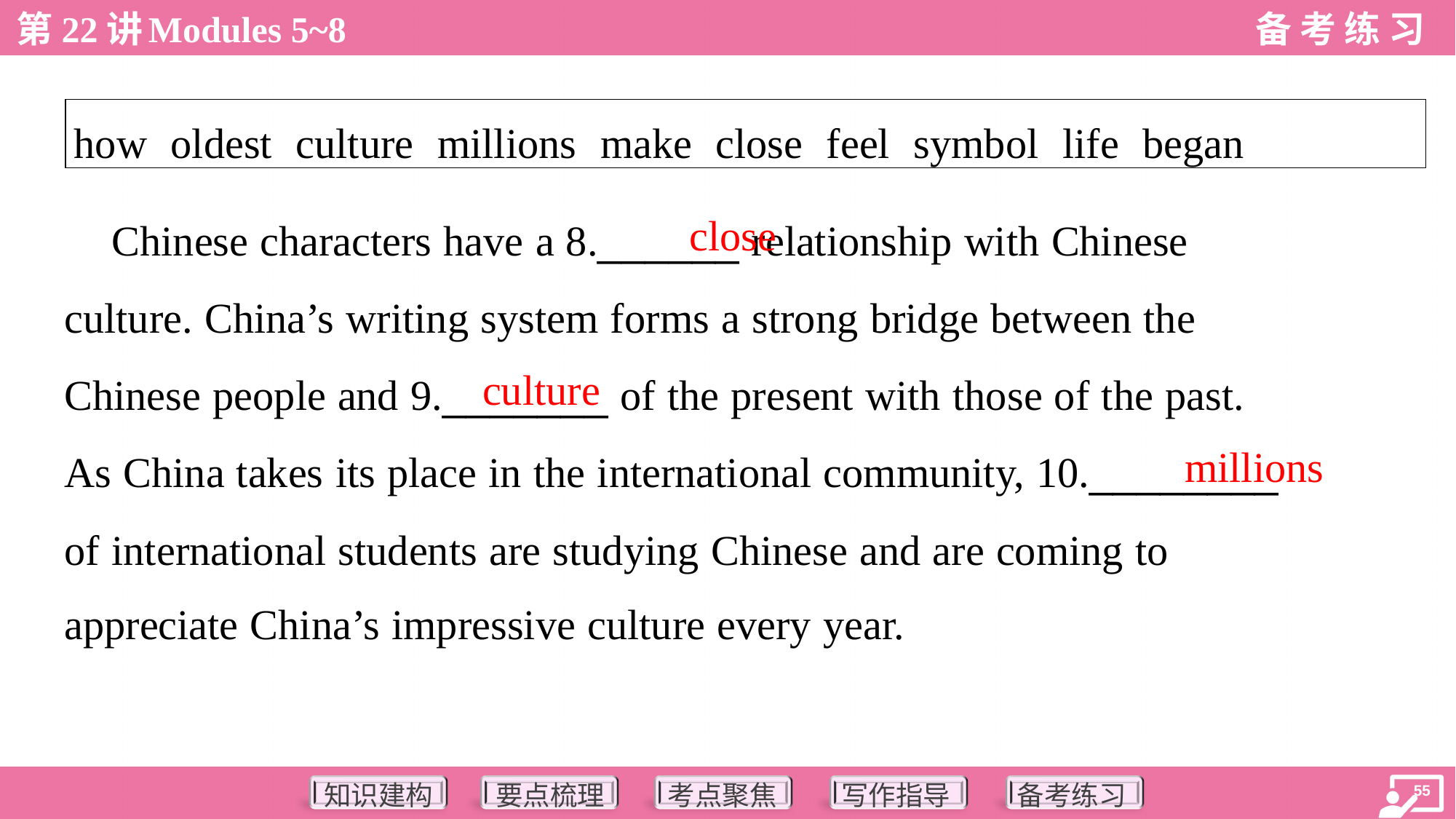

| how oldest culture millions make close feel symbol life began |
| --- |
close
    Chinese characters have a 8.______ relationship with Chinese
culture. China’s writing system forms a strong bridge between the
Chinese people and 9._______ of the present with those of the past.
As China takes its place in the international community, 10.________
of international students are studying Chinese and are coming to
appreciate China’s impressive culture every year.
culture
millions